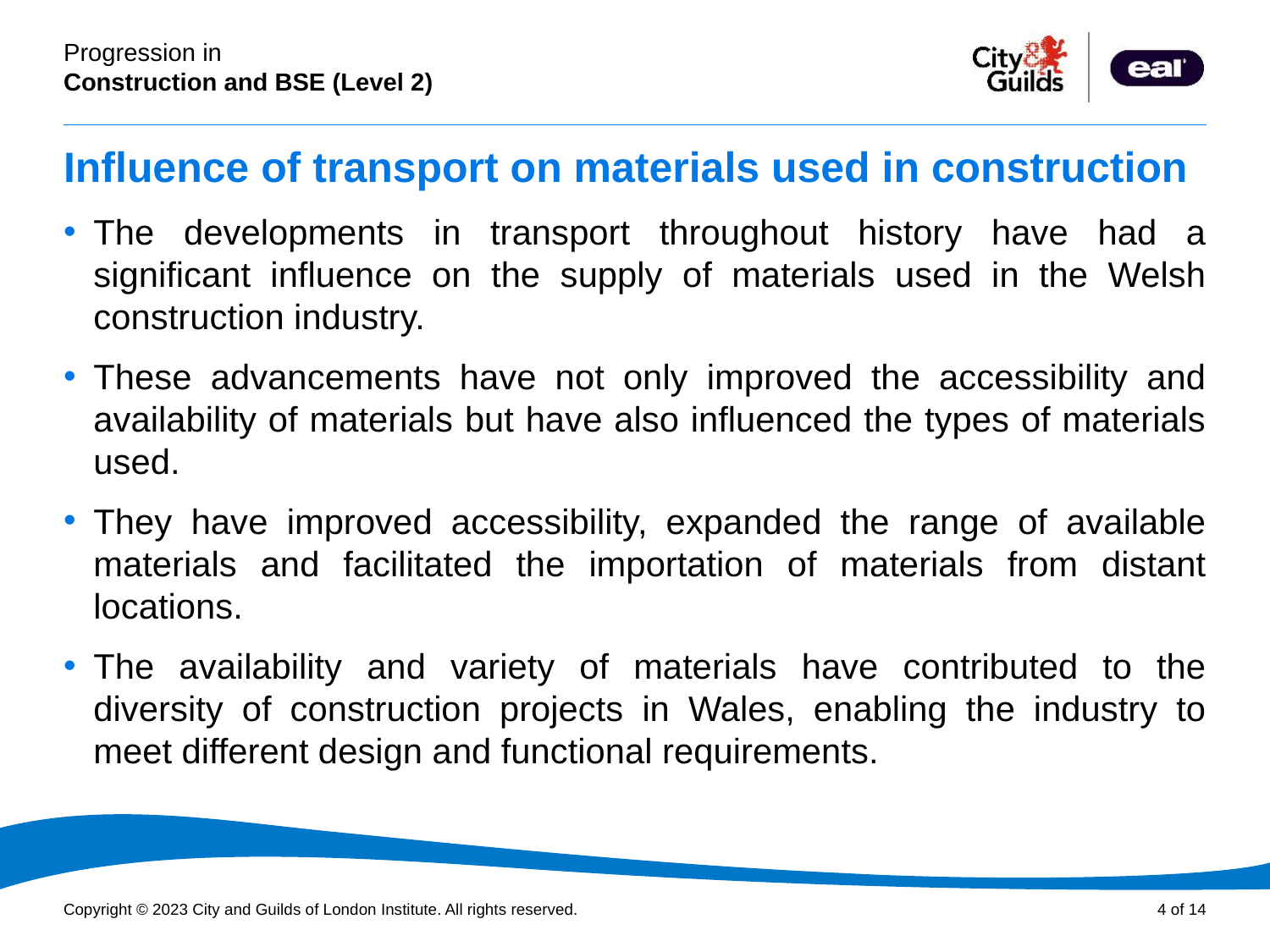

# Influence of transport on materials used in construction
The developments in transport throughout history have had a significant influence on the supply of materials used in the Welsh construction industry.
These advancements have not only improved the accessibility and availability of materials but have also influenced the types of materials used.
They have improved accessibility, expanded the range of available materials and facilitated the importation of materials from distant locations.
The availability and variety of materials have contributed to the diversity of construction projects in Wales, enabling the industry to meet different design and functional requirements.